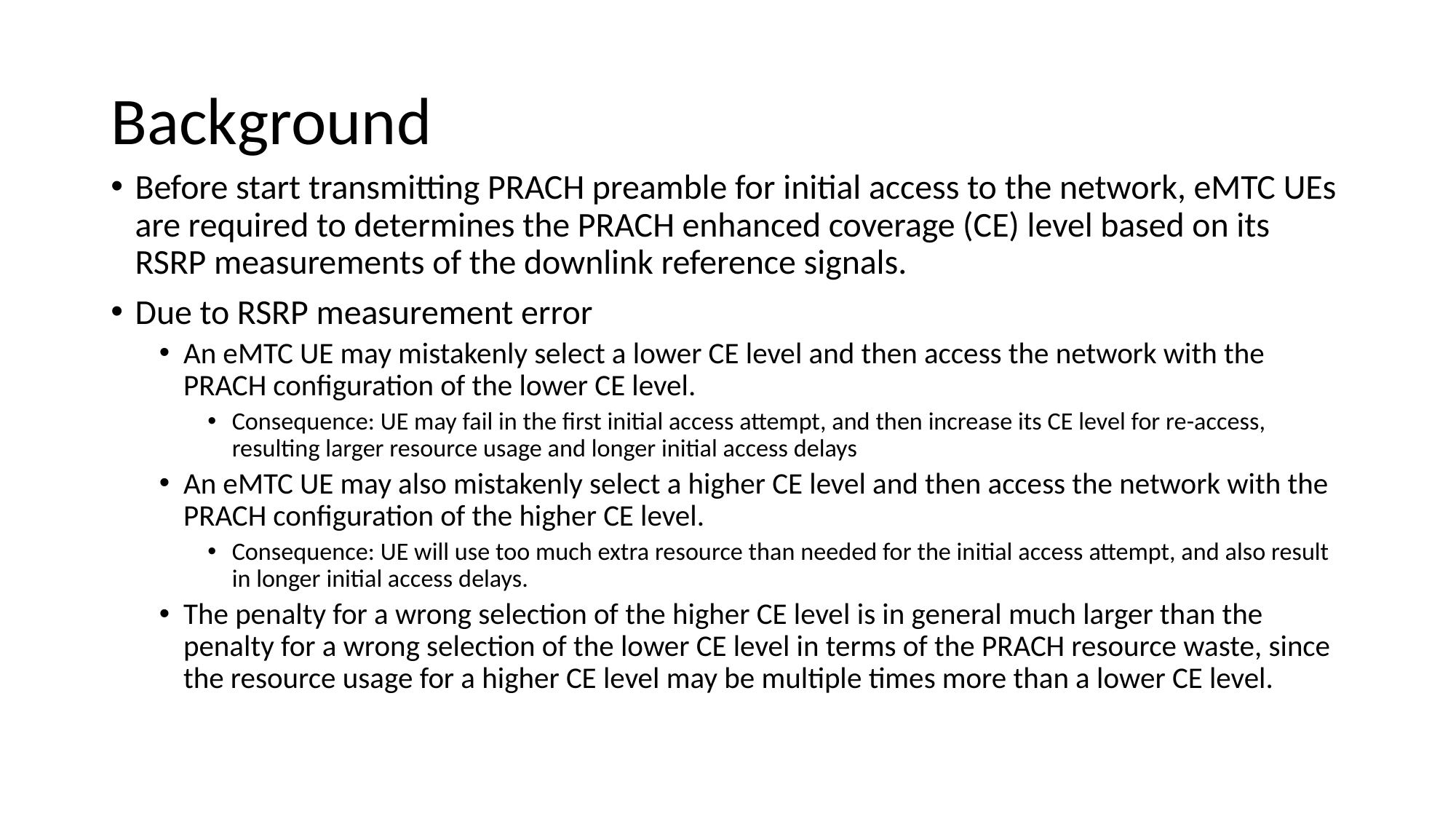

# Background
Before start transmitting PRACH preamble for initial access to the network, eMTC UEs are required to determines the PRACH enhanced coverage (CE) level based on its RSRP measurements of the downlink reference signals.
Due to RSRP measurement error
An eMTC UE may mistakenly select a lower CE level and then access the network with the PRACH configuration of the lower CE level.
Consequence: UE may fail in the first initial access attempt, and then increase its CE level for re-access, resulting larger resource usage and longer initial access delays
An eMTC UE may also mistakenly select a higher CE level and then access the network with the PRACH configuration of the higher CE level.
Consequence: UE will use too much extra resource than needed for the initial access attempt, and also result in longer initial access delays.
The penalty for a wrong selection of the higher CE level is in general much larger than the penalty for a wrong selection of the lower CE level in terms of the PRACH resource waste, since the resource usage for a higher CE level may be multiple times more than a lower CE level.